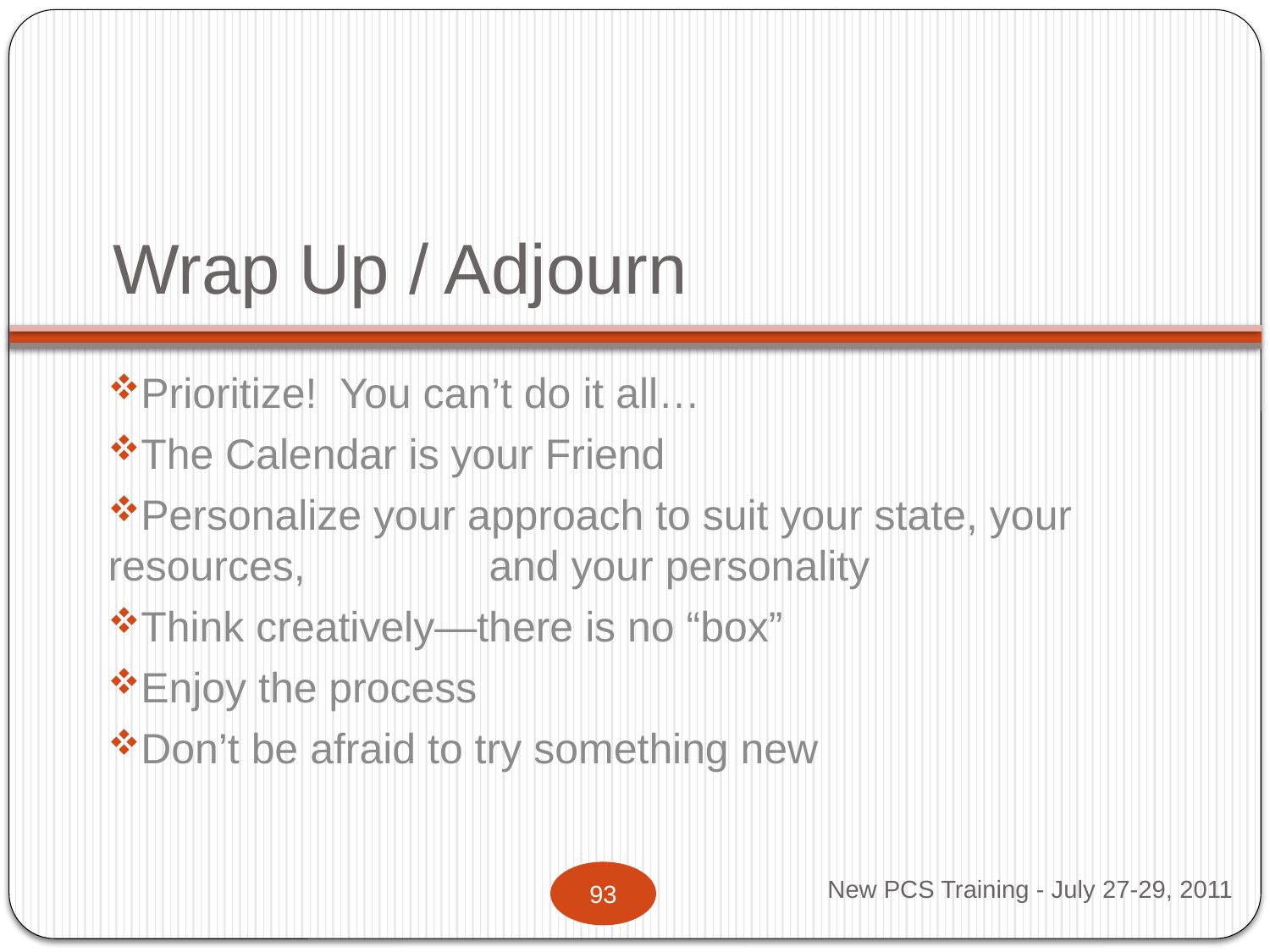

# Wrap Up / Adjourn
Prioritize!  You can’t do it all…
The Calendar is your Friend
Personalize your approach to suit your state, your resources,     	and your personality
Think creatively—there is no “box”
Enjoy the process
Don’t be afraid to try something new

New PCS Training - July 27-29, 2011
93